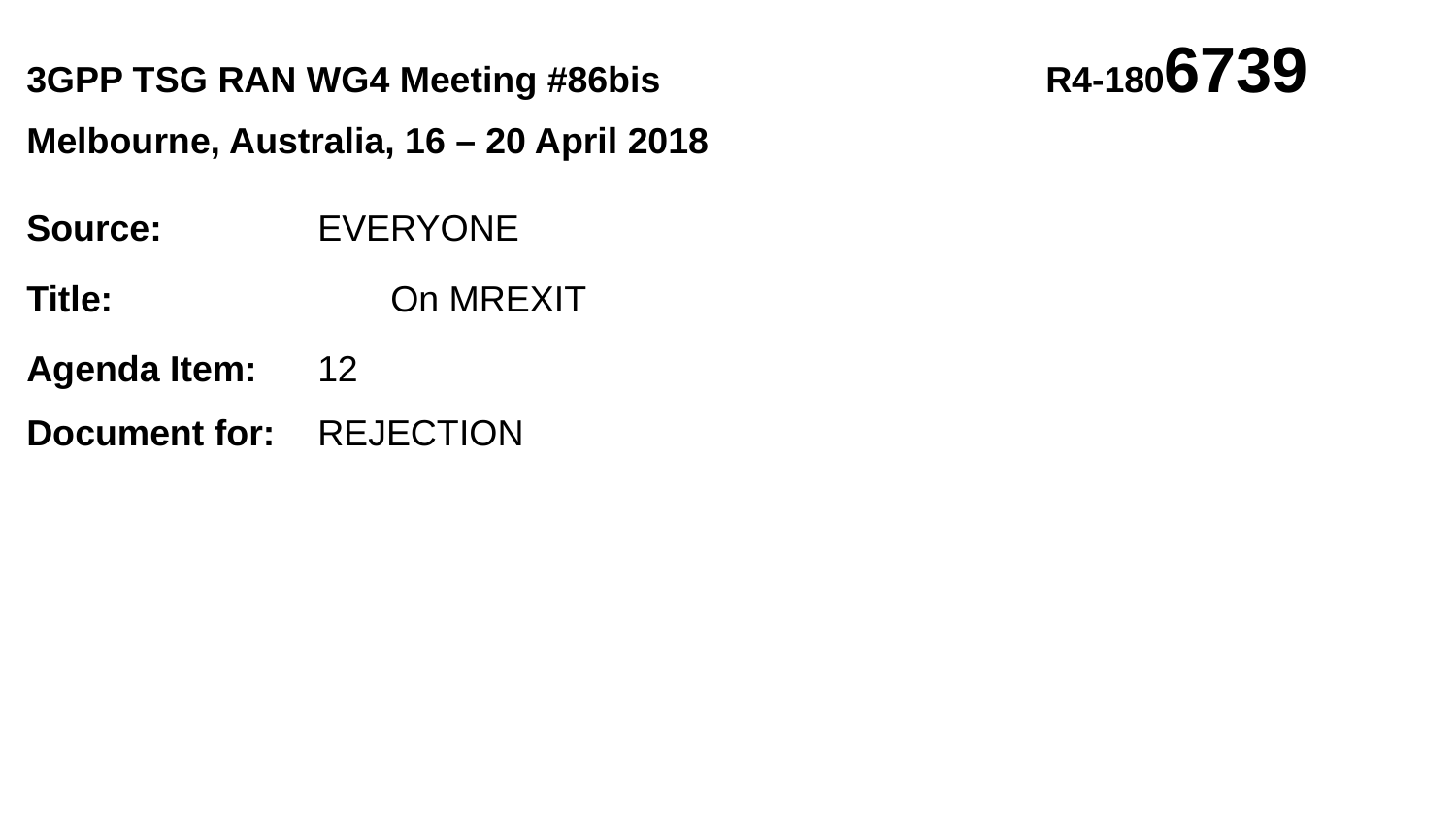

3GPP TSG RAN WG4 Meeting #86bis		R4-1806739
Melbourne, Australia, 16 – 20 April 2018
Source:		EVERYONE
Title:		On MREXIT
Agenda Item:	12
Document for:	REJECTION